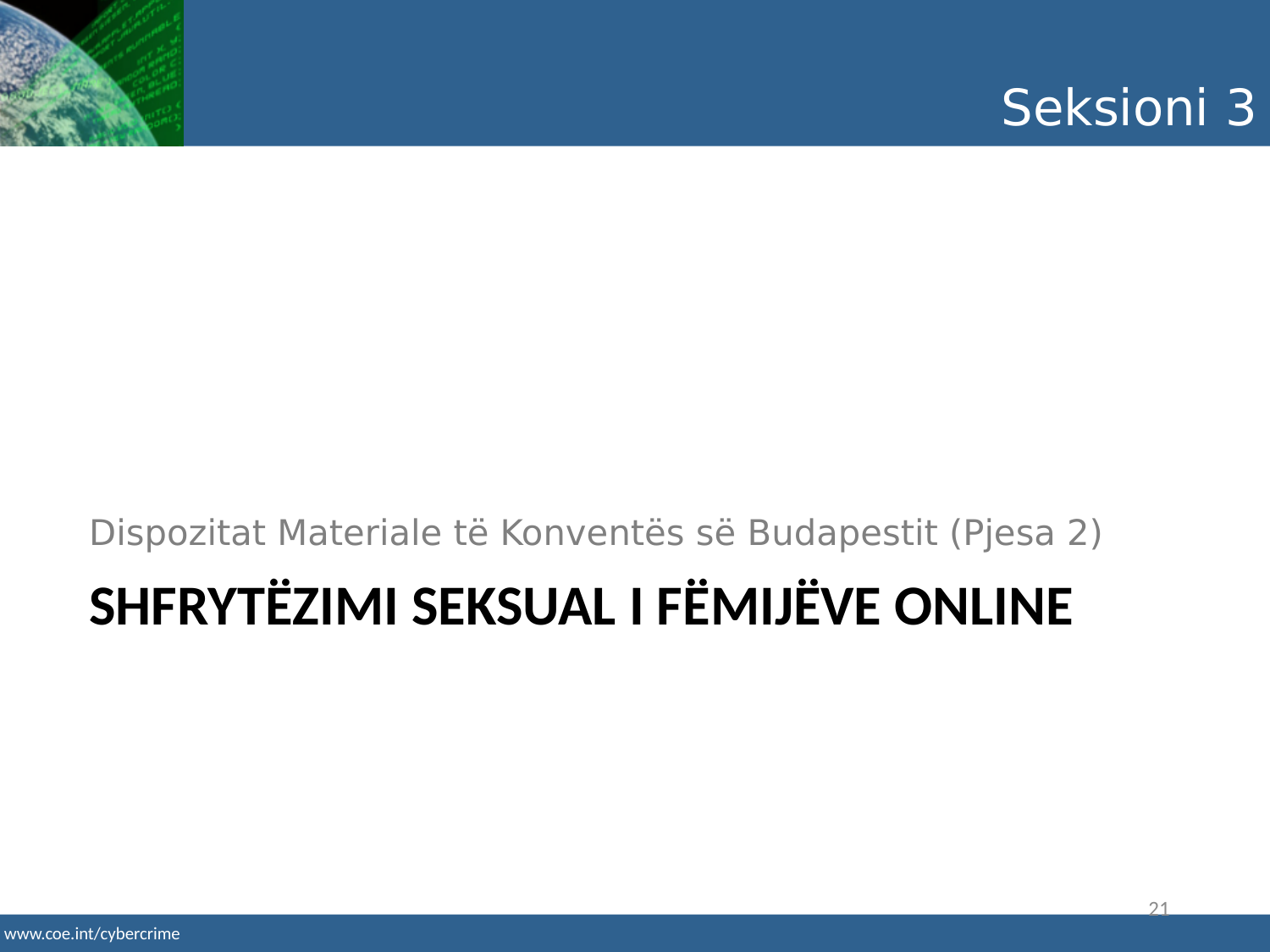

Seksioni 3

Dispozitat Materiale të Konventës së Budapestit (Pjesa 2)

# SHFRYTËZIMI SEKSUAL I FËMIJËVE ONLINE
21